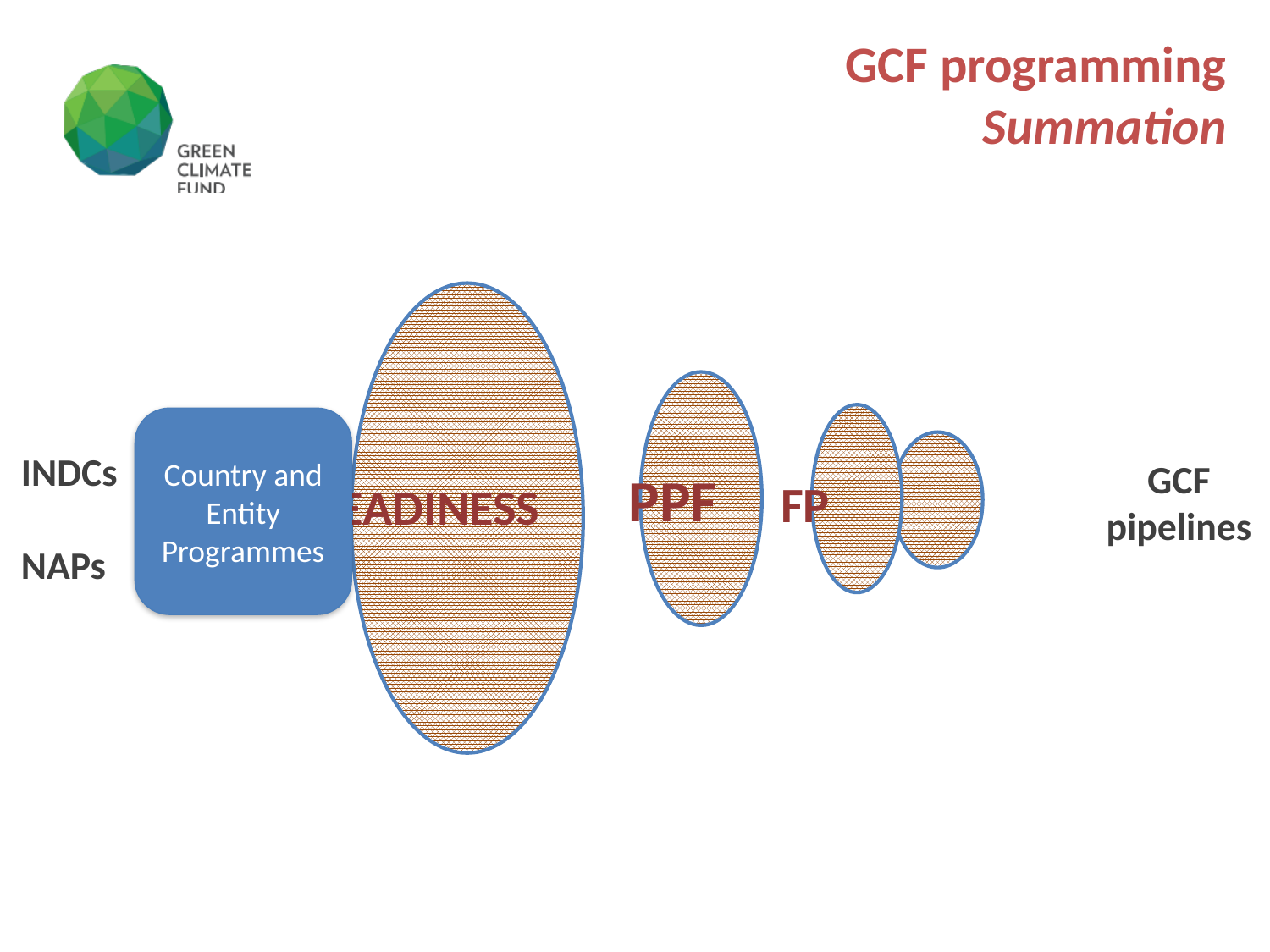

GCF programming
Summation

INDCs

NAPs
Country and Entity Programmes
GCF pipelines

PPF
FP
READINESS